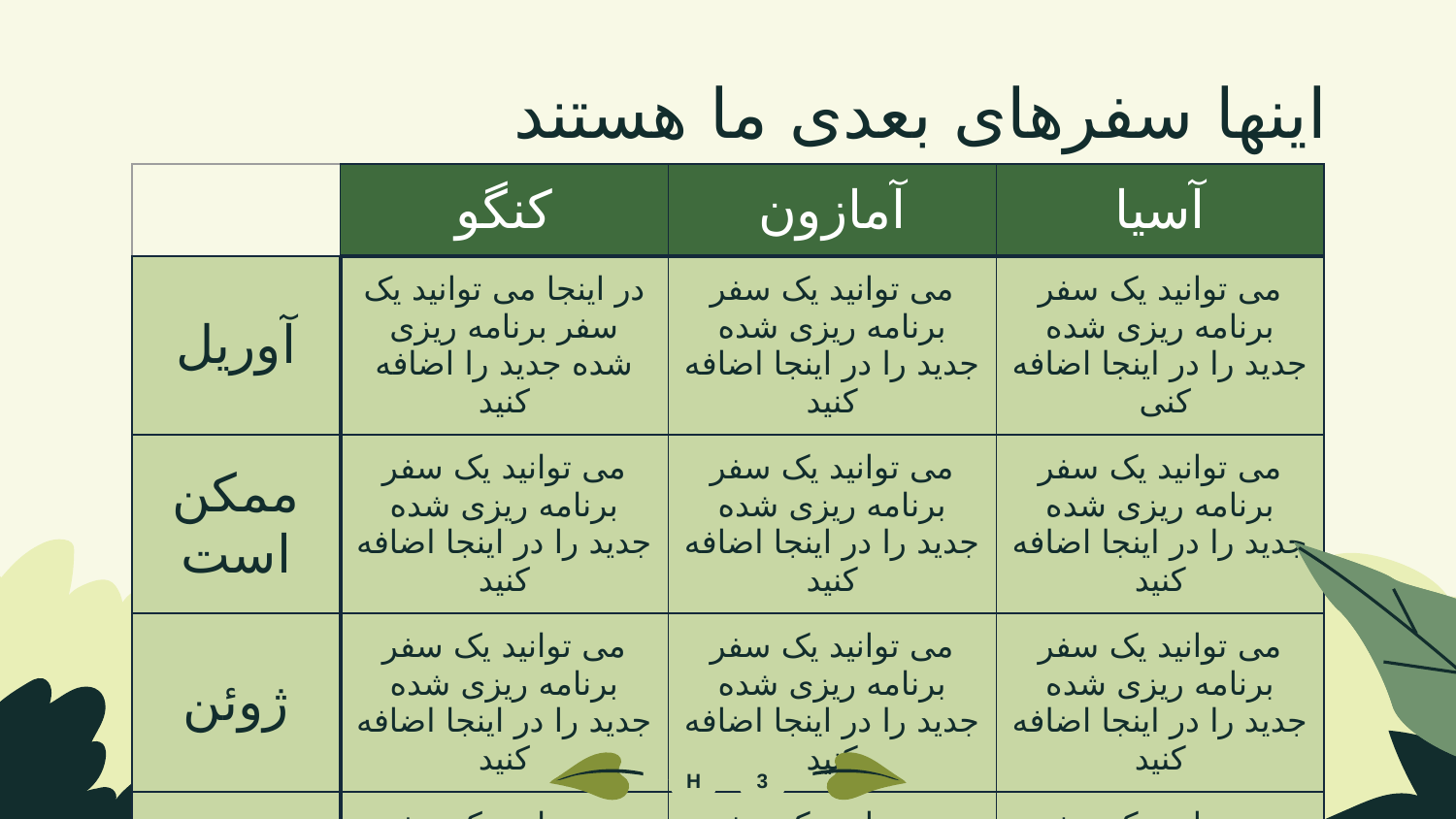

# اینها سفرهای بعدی ما هستند
|  | کنگو | آمازون | آسیا |
| --- | --- | --- | --- |
| آوریل | در اینجا می توانید یک سفر برنامه ریزی شده جدید را اضافه کنید | می توانید یک سفر برنامه ریزی شده جدید را در اینجا اضافه کنید | می توانید یک سفر برنامه ریزی شده جدید را در اینجا اضافه کنی |
| ممکن است | می توانید یک سفر برنامه ریزی شده جدید را در اینجا اضافه کنید | می توانید یک سفر برنامه ریزی شده جدید را در اینجا اضافه کنید | می توانید یک سفر برنامه ریزی شده جدید را در اینجا اضافه کنید |
| ژوئن | می توانید یک سفر برنامه ریزی شده جدید را در اینجا اضافه کنید | می توانید یک سفر برنامه ریزی شده جدید را در اینجا اضافه کنید | می توانید یک سفر برنامه ریزی شده جدید را در اینجا اضافه کنید |
| جولای | می توانید یک سفر برنامه ریزی شده جدید را در اینجا اضافه کنید | می توانید یک سفر برنامه ریزی شده جدید را در اینجا اضافه کنید | می توانید یک سفر برنامه ریزی شده جدید را در اینجا اضافه کنید |

H
3